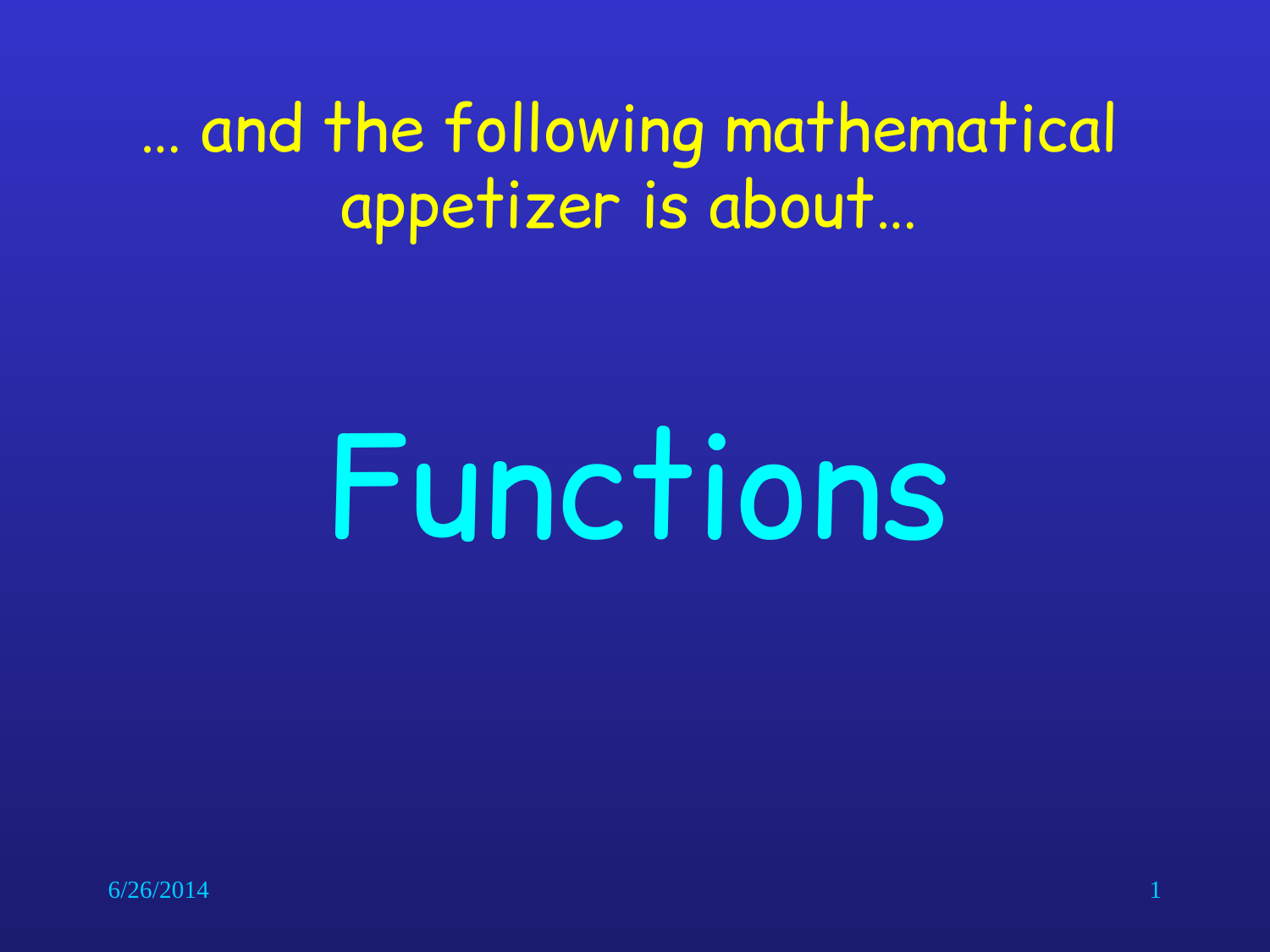

# … and the following mathematical appetizer is about…

Functions
6/26/2014
1